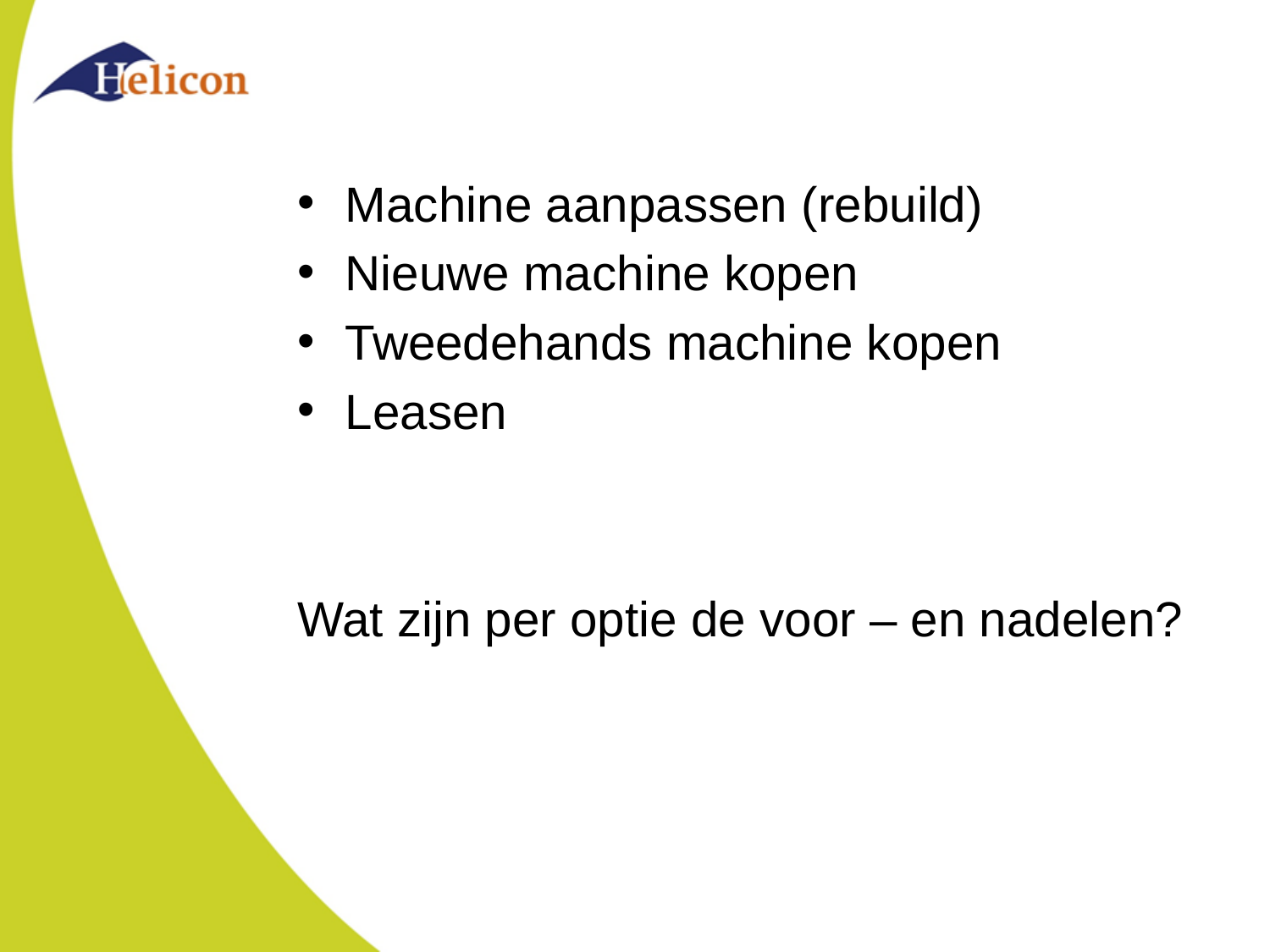

#
Machine aanpassen (rebuild)
Nieuwe machine kopen
Tweedehands machine kopen
Leasen

Wat zijn per optie de voor – en nadelen?